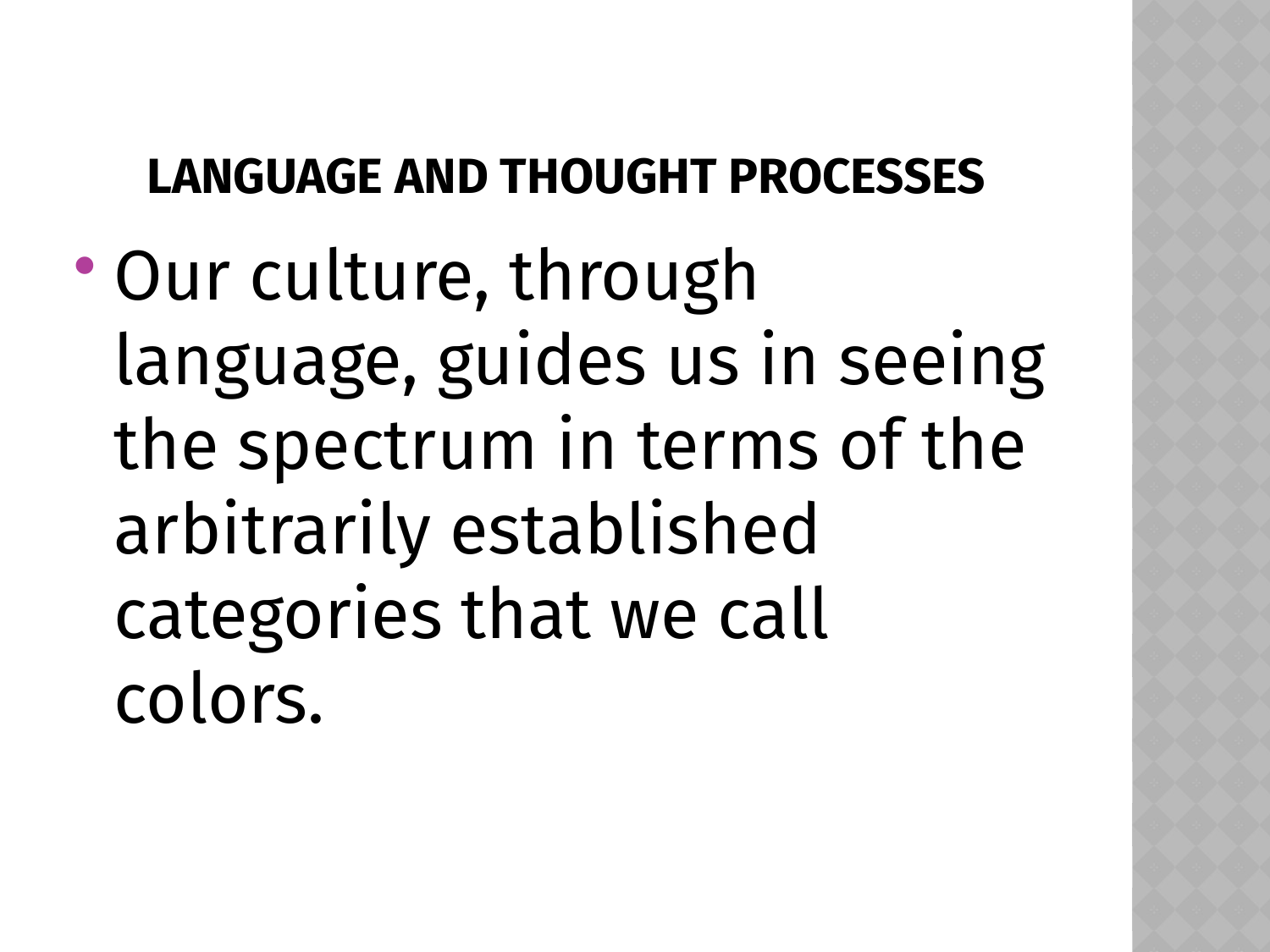

# Language and thought processes
Our culture, through language, guides us in seeing the spectrum in terms of the arbitrarily established categories that we call colors.